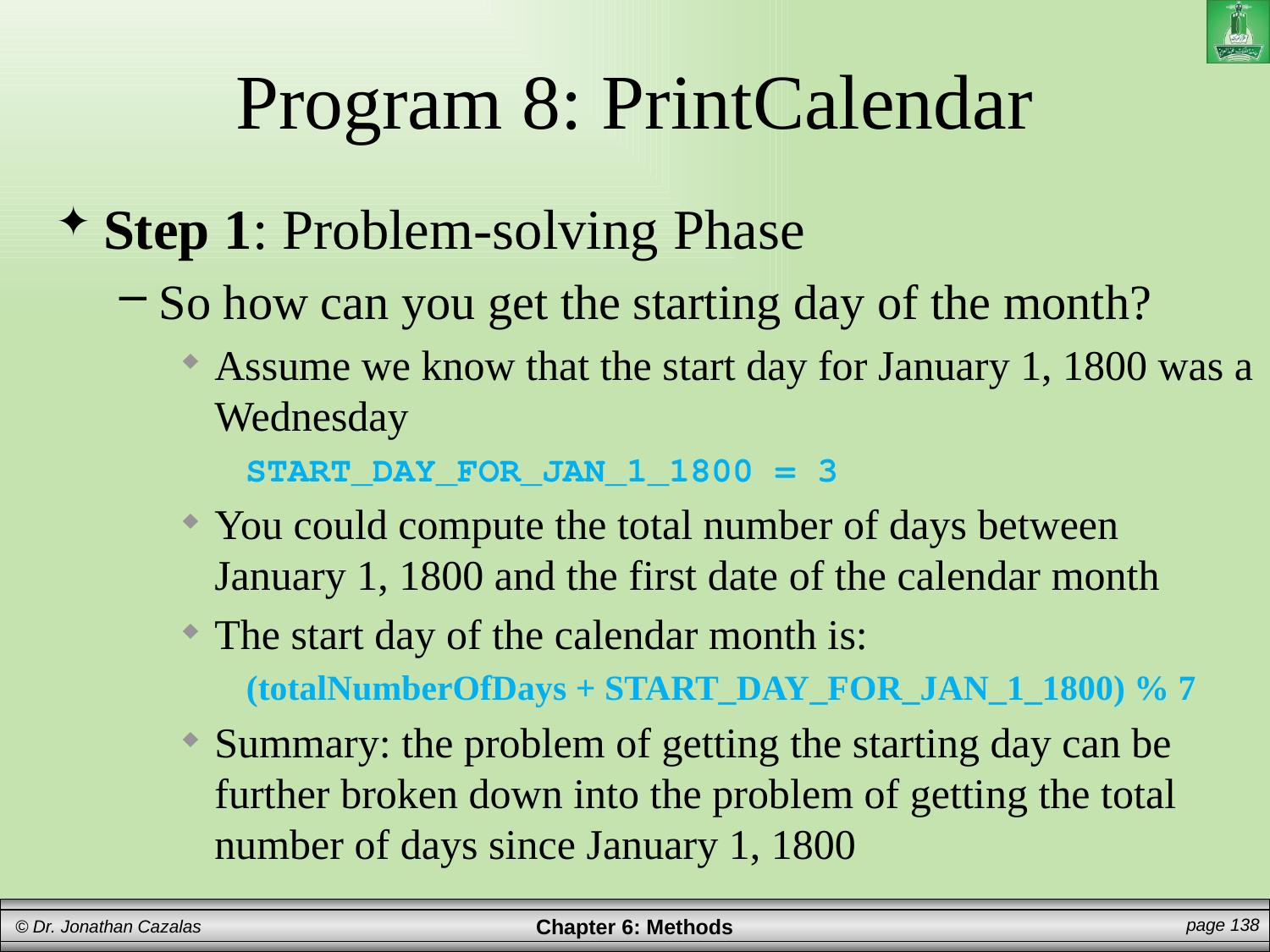

# Program 8: PrintCalendar
Step 1: Problem-solving Phase
So how can you get the starting day of the month?
Assume we know that the start day for January 1, 1800 was a Wednesday
START_DAY_FOR_JAN_1_1800 = 3
You could compute the total number of days between January 1, 1800 and the first date of the calendar month
The start day of the calendar month is:
(totalNumberOfDays + START_DAY_FOR_JAN_1_1800) % 7
Summary: the problem of getting the starting day can be further broken down into the problem of getting the total number of days since January 1, 1800